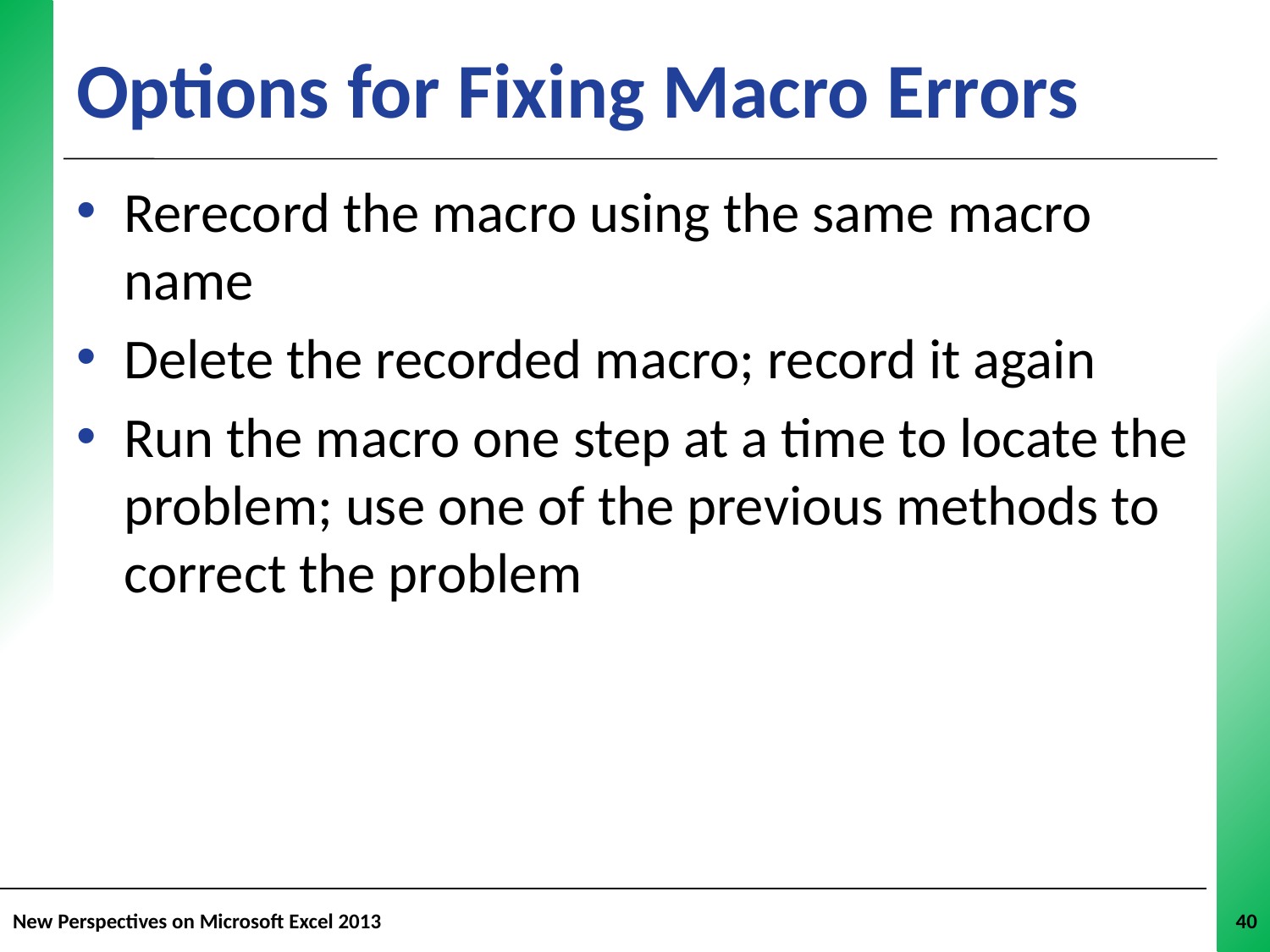

# Options for Fixing Macro Errors
Rerecord the macro using the same macro name
Delete the recorded macro; record it again
Run the macro one step at a time to locate the problem; use one of the previous methods to correct the problem
New Perspectives on Microsoft Excel 2013
40